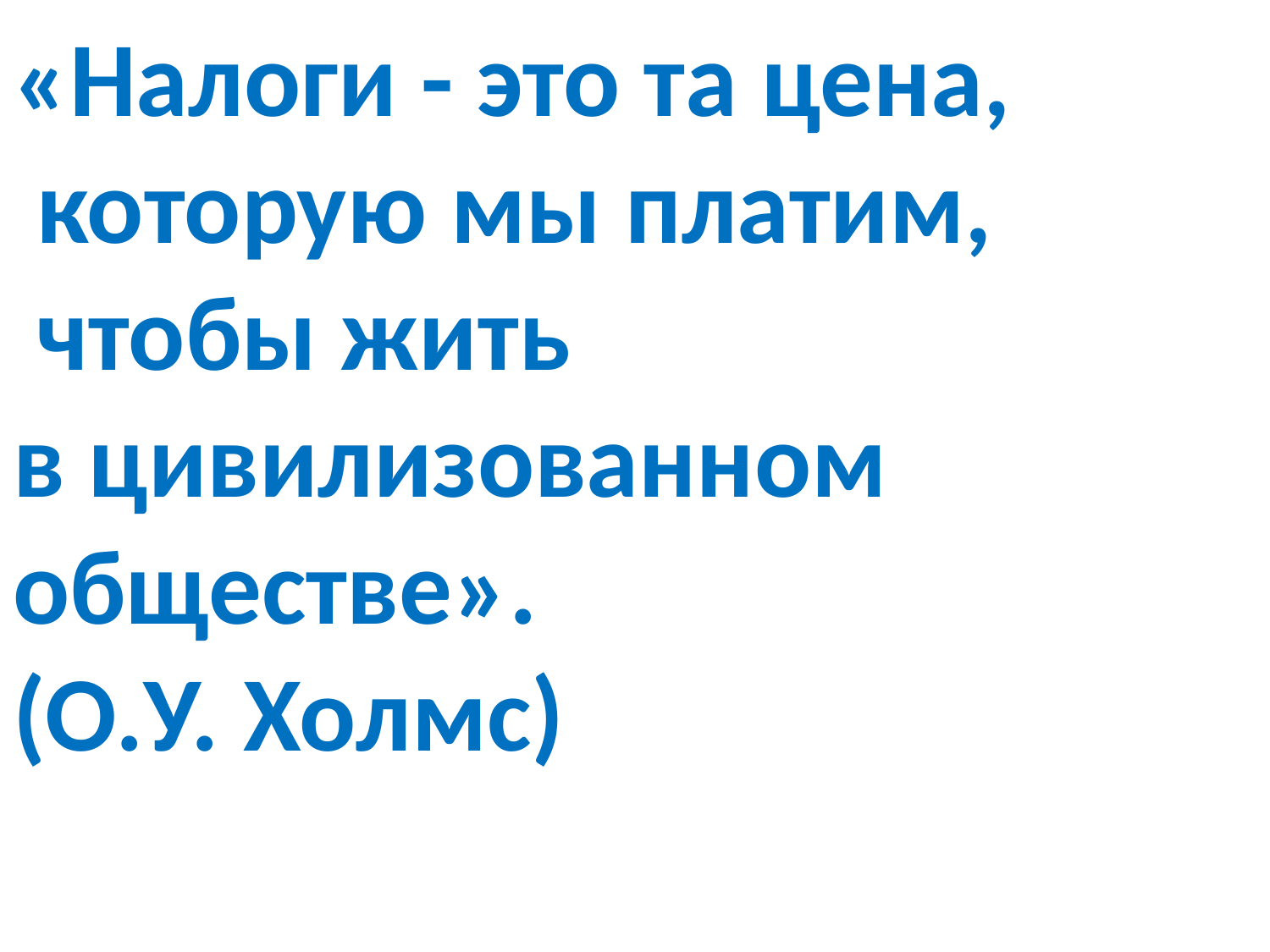

«Налоги - это та цена,
 которую мы платим,
 чтобы жить
в цивилизованном обществе».
(О.У. Холмс)